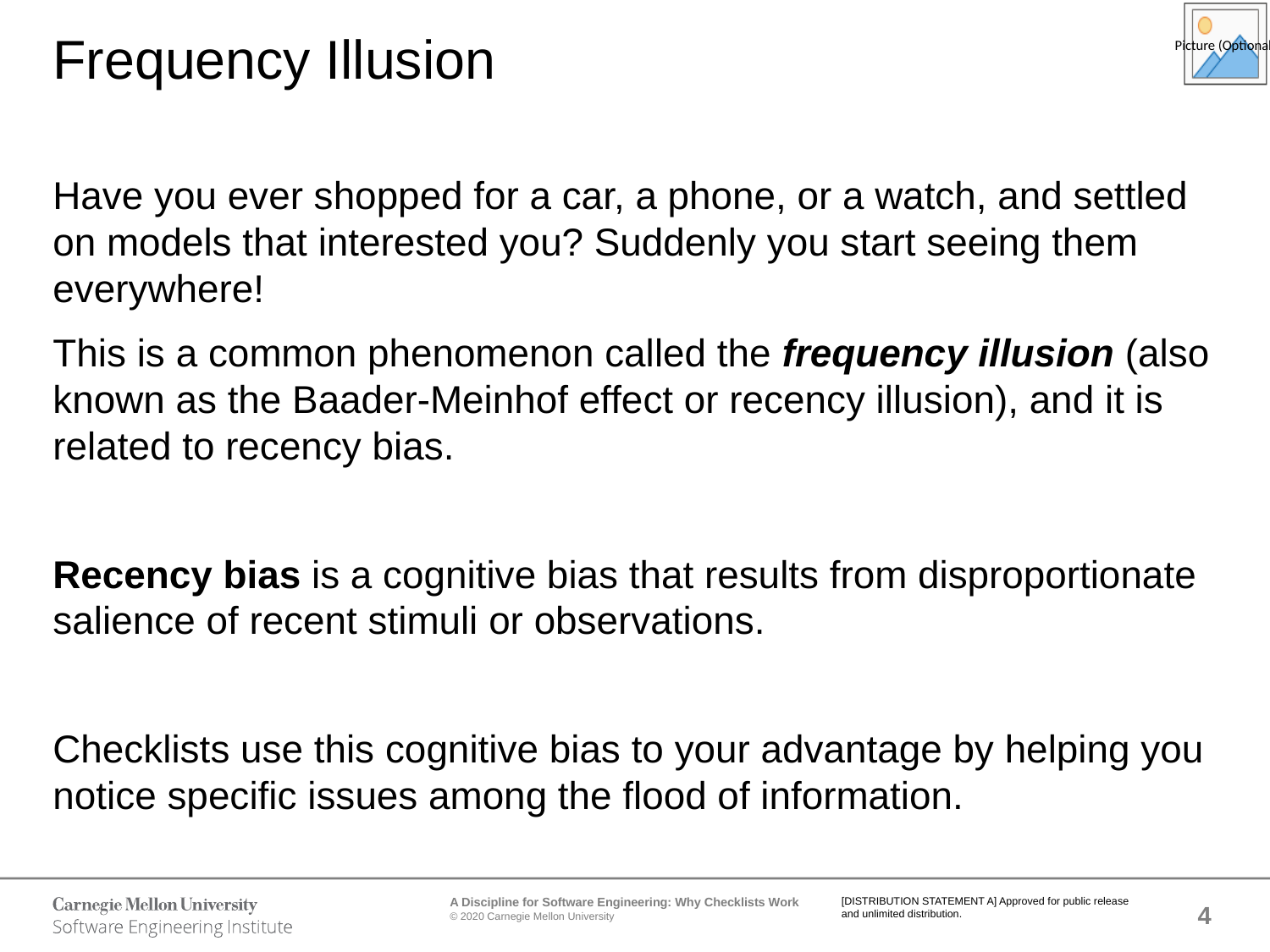

# Frequency Illusion
Have you ever shopped for a car, a phone, or a watch, and settled on models that interested you? Suddenly you start seeing them everywhere!
This is a common phenomenon called the frequency illusion (also known as the Baader-Meinhof effect or recency illusion), and it is related to recency bias.

Recency bias is a cognitive bias that results from disproportionate salience of recent stimuli or observations.

Checklists use this cognitive bias to your advantage by helping you notice specific issues among the flood of information.